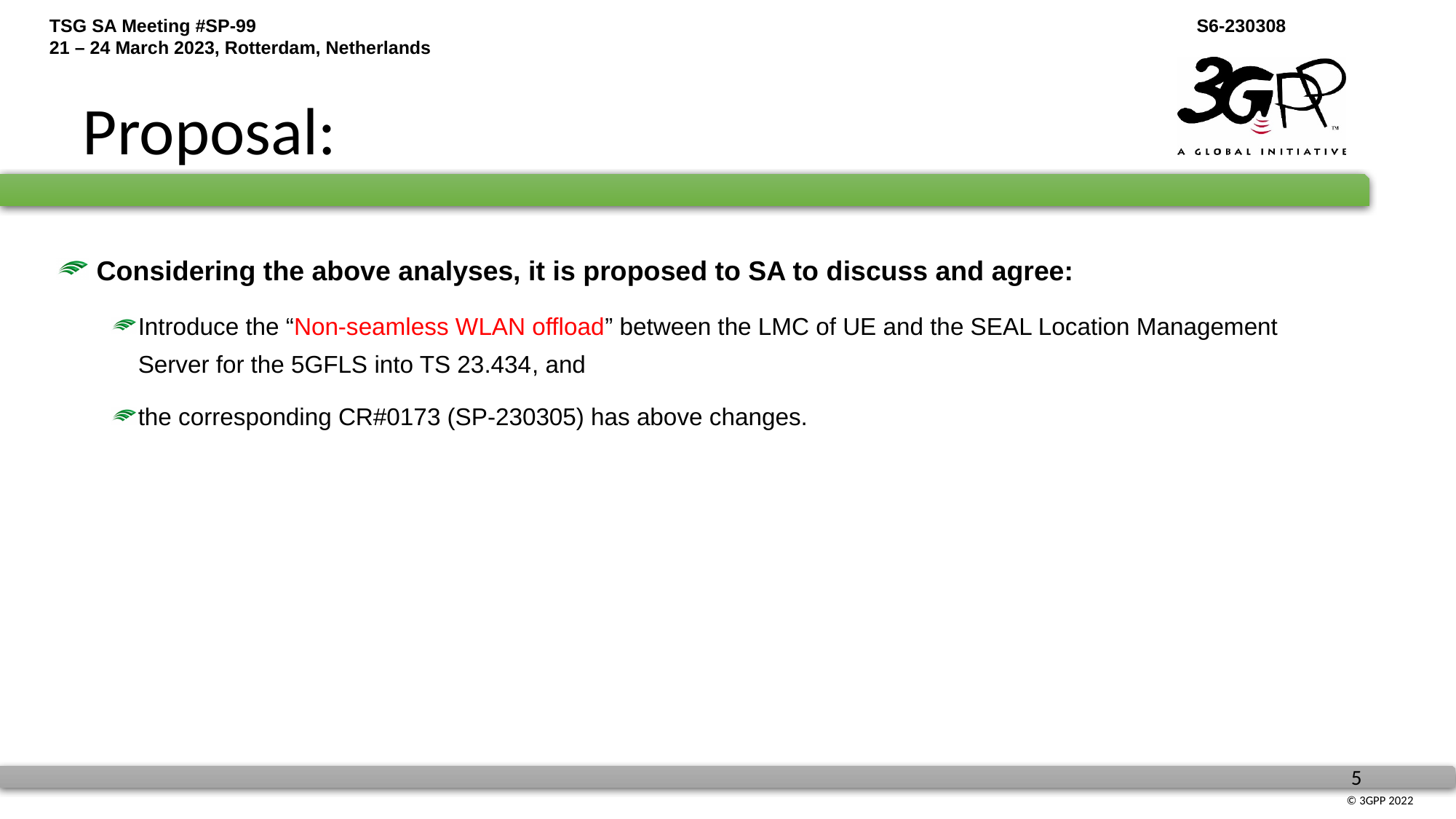

# Proposal:
 Considering the above analyses, it is proposed to SA to discuss and agree:
Introduce the “Non-seamless WLAN offload” between the LMC of UE and the SEAL Location Management Server for the 5GFLS into TS 23.434, and
the corresponding CR#0173 (SP-230305) has above changes.